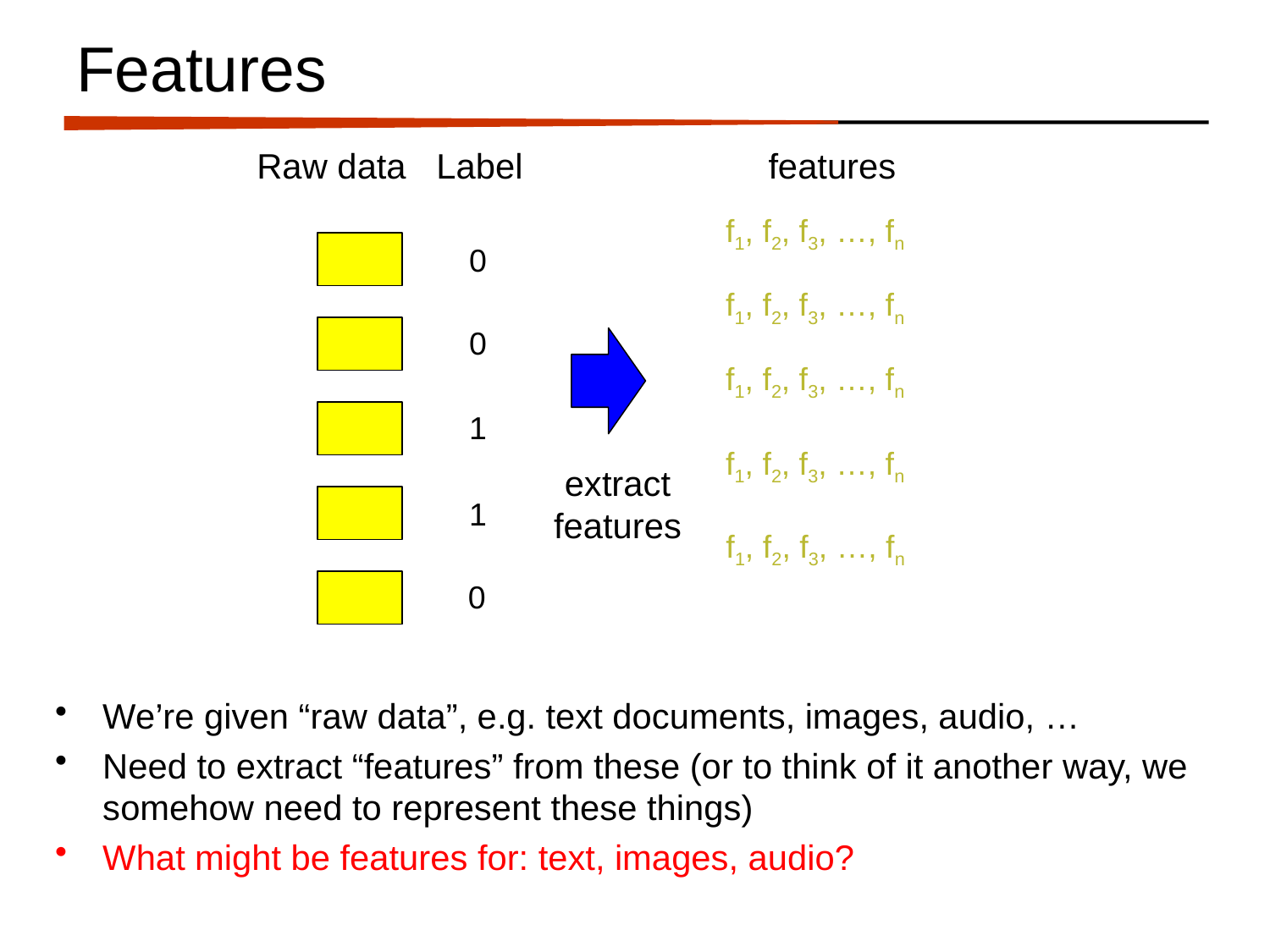

# Features
Raw data
Label
features
f1, f2, f3, …, fn

0
f1, f2, f3, …, fn

0

f1, f2, f3, …, fn

1
f1, f2, f3, …, fn
extract
features

1
f1, f2, f3, …, fn

0
We’re given “raw data”, e.g. text documents, images, audio, …
Need to extract “features” from these (or to think of it another way, we somehow need to represent these things)
What might be features for: text, images, audio?